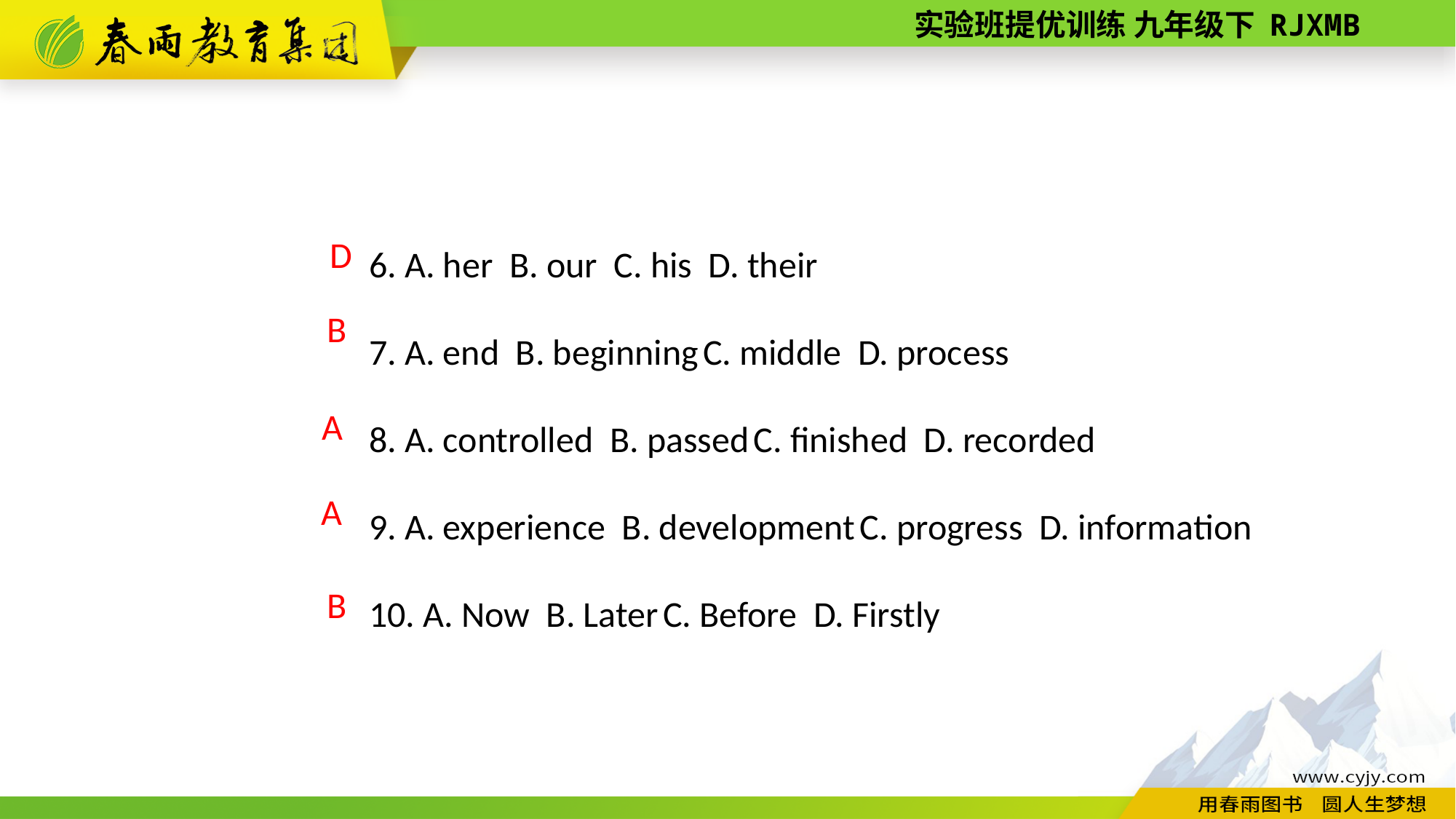

6. A. her  B. our  C. his  D. their
7. A. end  B. beginning C. middle  D. process
8. A. controlled  B. passed C. finished  D. recorded
9. A. experience  B. development C. progress  D. information
10. A. Now  B. Later C. Before  D. Firstly
 D
B
A
A
B